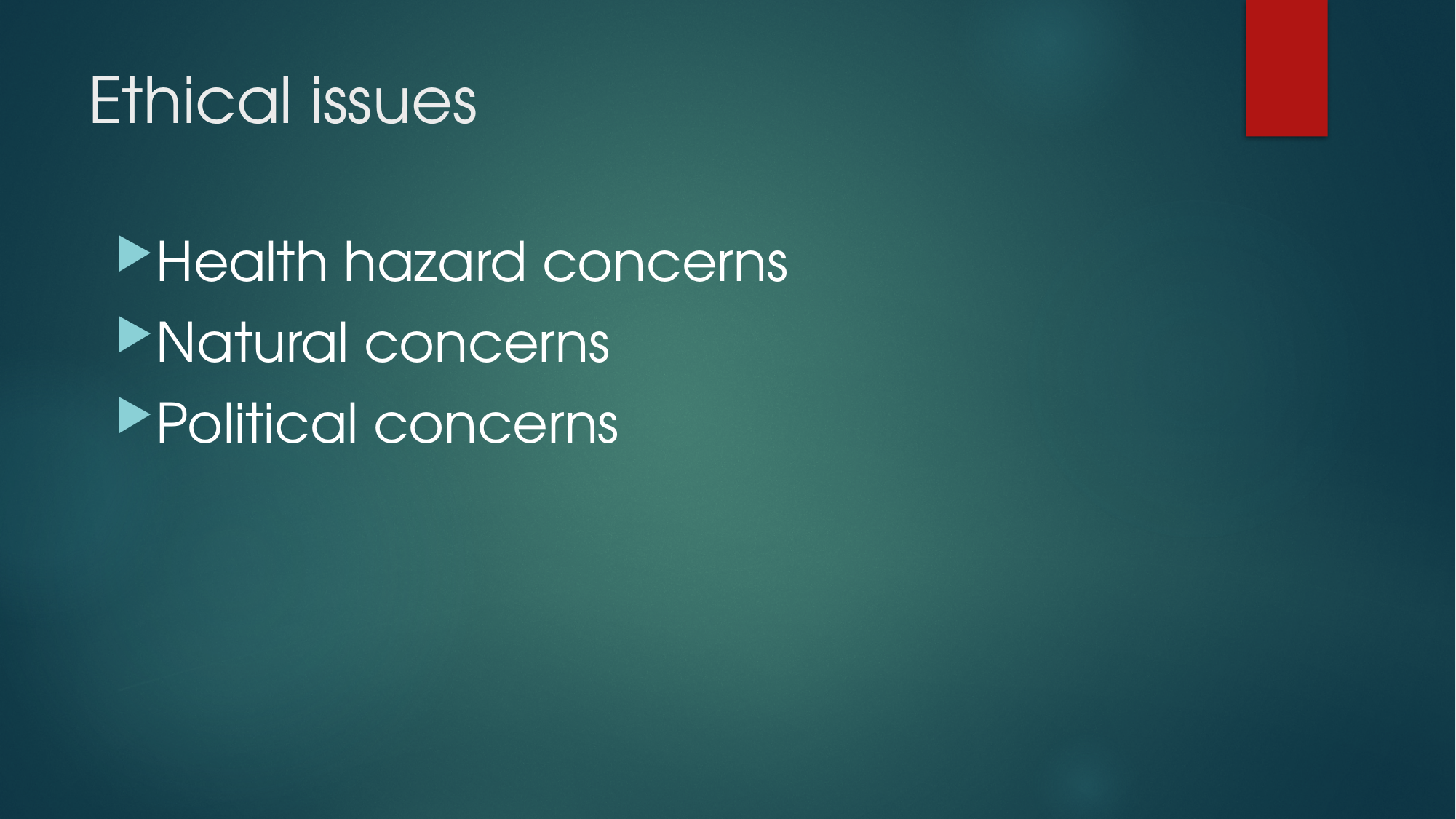

# Ethical issues
Health hazard concerns
Natural concerns
Political concerns